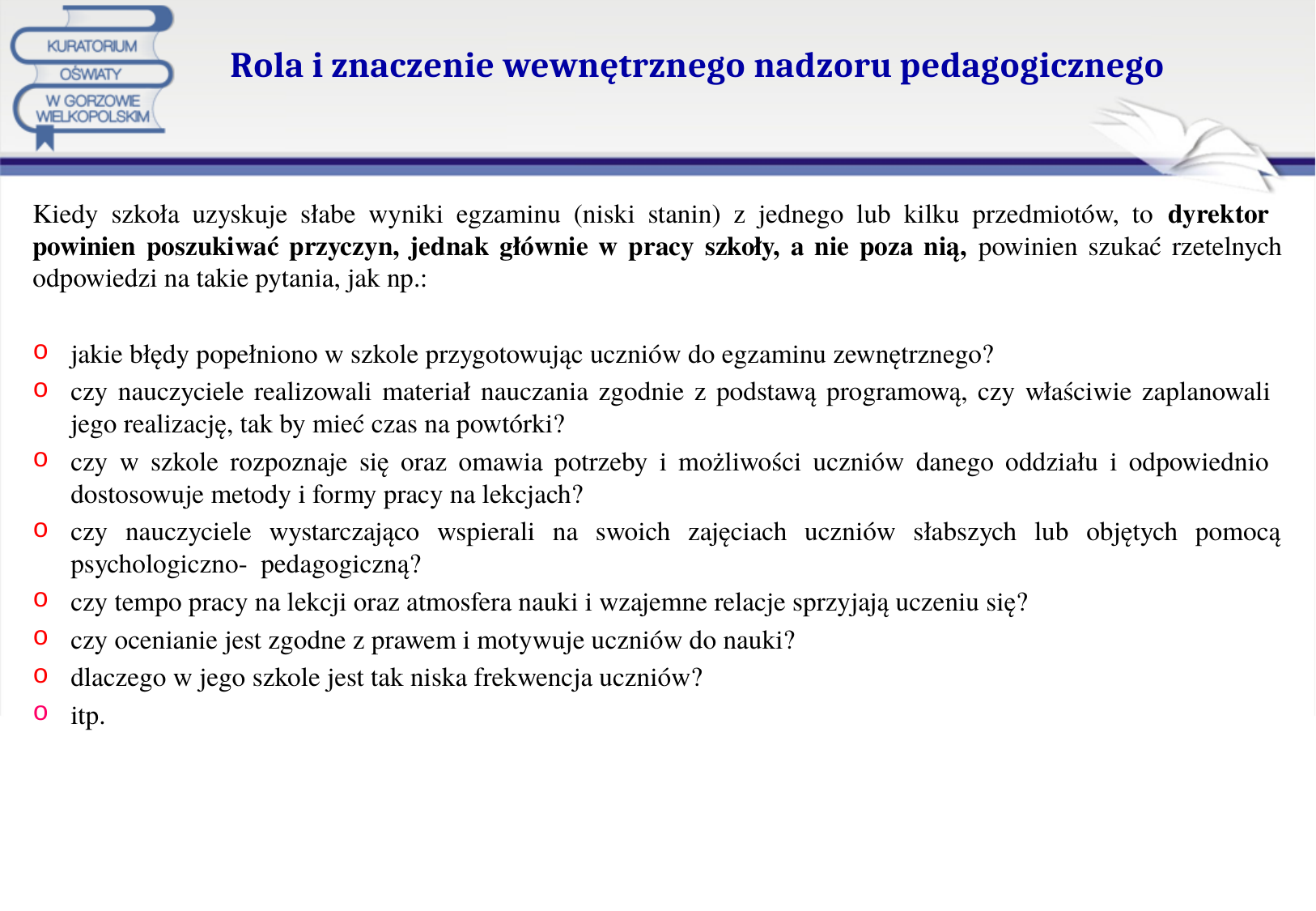

# Rola i znaczenie wewnętrznego nadzoru pedagogicznego
Kiedy szkoła uzyskuje słabe wyniki egzaminu (niski stanin) z jednego lub kilku przedmiotów, to dyrektor  powinien poszukiwać przyczyn, jednak głównie w pracy szkoły, a nie poza nią, powinien szukać rzetelnych odpowiedzi na takie pytania, jak np.:

jakie błędy popełniono w szkole przygotowując uczniów do egzaminu zewnętrznego?
czy nauczyciele realizowali materiał nauczania zgodnie z podstawą programową, czy właściwie zaplanowali
jego realizację, tak by mieć czas na powtórki?
czy w szkole rozpoznaje się oraz omawia potrzeby i możliwości uczniów danego oddziału i odpowiednio
dostosowuje metody i formy pracy na lekcjach?
czy nauczyciele wystarczająco wspierali na swoich zajęciach uczniów słabszych lub objętych pomocą psychologiczno-  pedagogiczną?
czy tempo pracy na lekcji oraz atmosfera nauki i wzajemne relacje sprzyjają uczeniu się?
czy ocenianie jest zgodne z prawem i motywuje uczniów do nauki?
dlaczego w jego szkole jest tak niska frekwencja uczniów?
itp.